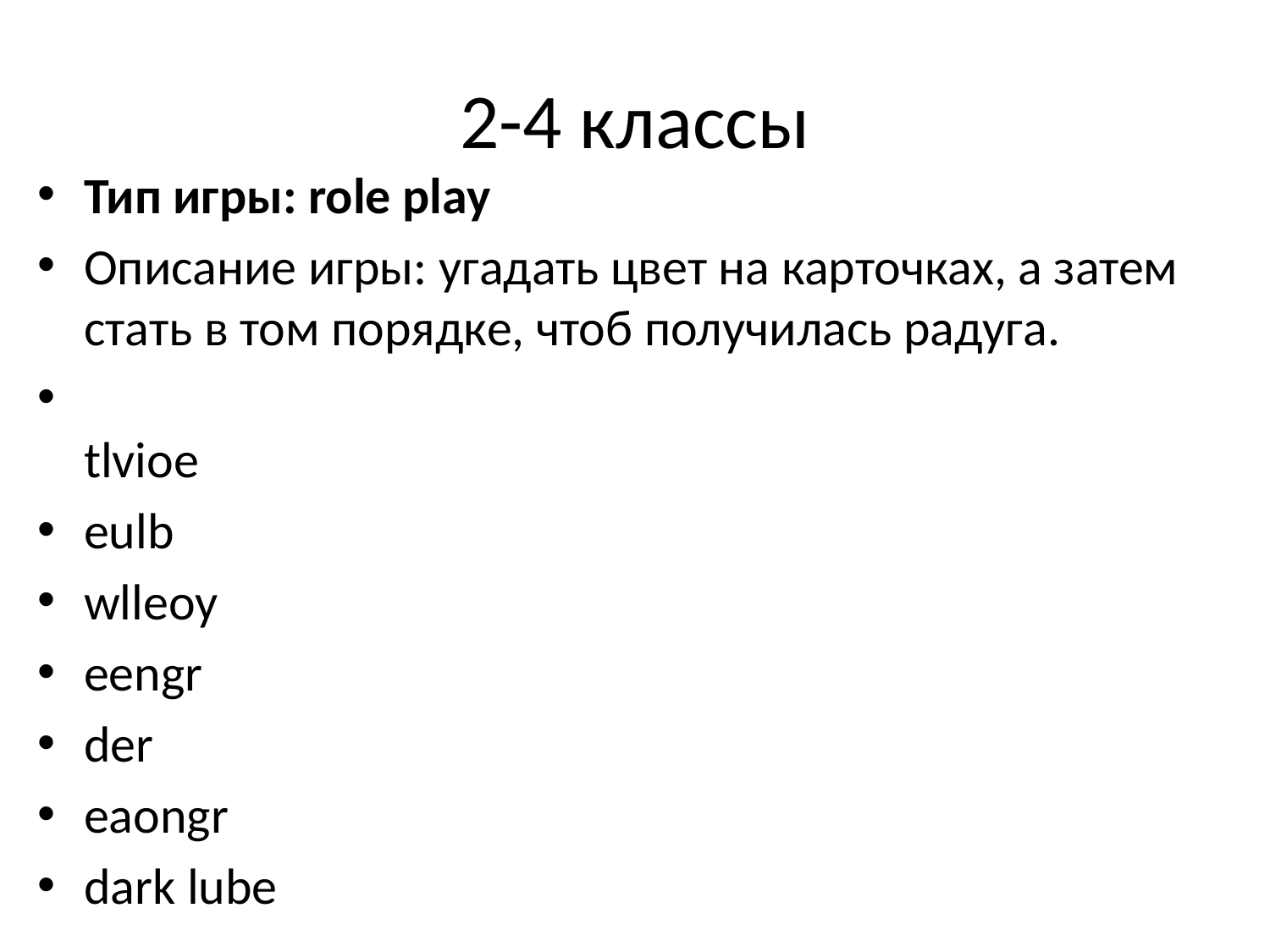

# 2-4 классы
Тип игры: role play
Описание игры: угадать цвет на карточках, а затем стать в том порядке, чтоб получилась радуга.
tlvioe
eulb
wlleoy
eengr
der
eaongr
dark lube